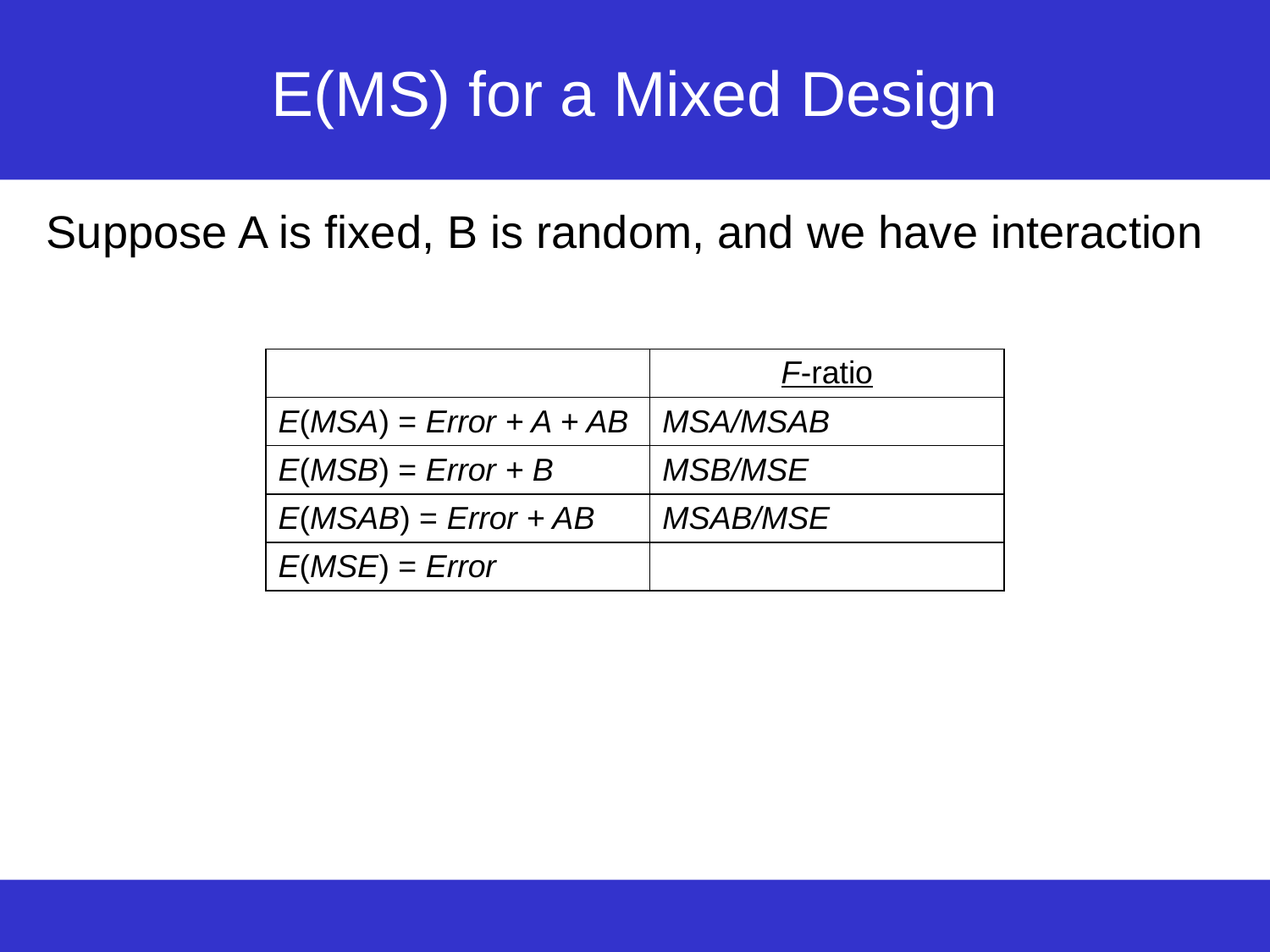

# E(MS) for a Mixed Design
Suppose A is fixed, B is random, and we have interaction
|  | F-ratio |
| --- | --- |
| E(MSA) = Error + A + AB | MSA/MSAB |
| E(MSB) = Error + B | MSB/MSE |
| E(MSAB) = Error + AB | MSAB/MSE |
| E(MSE) = Error |  |